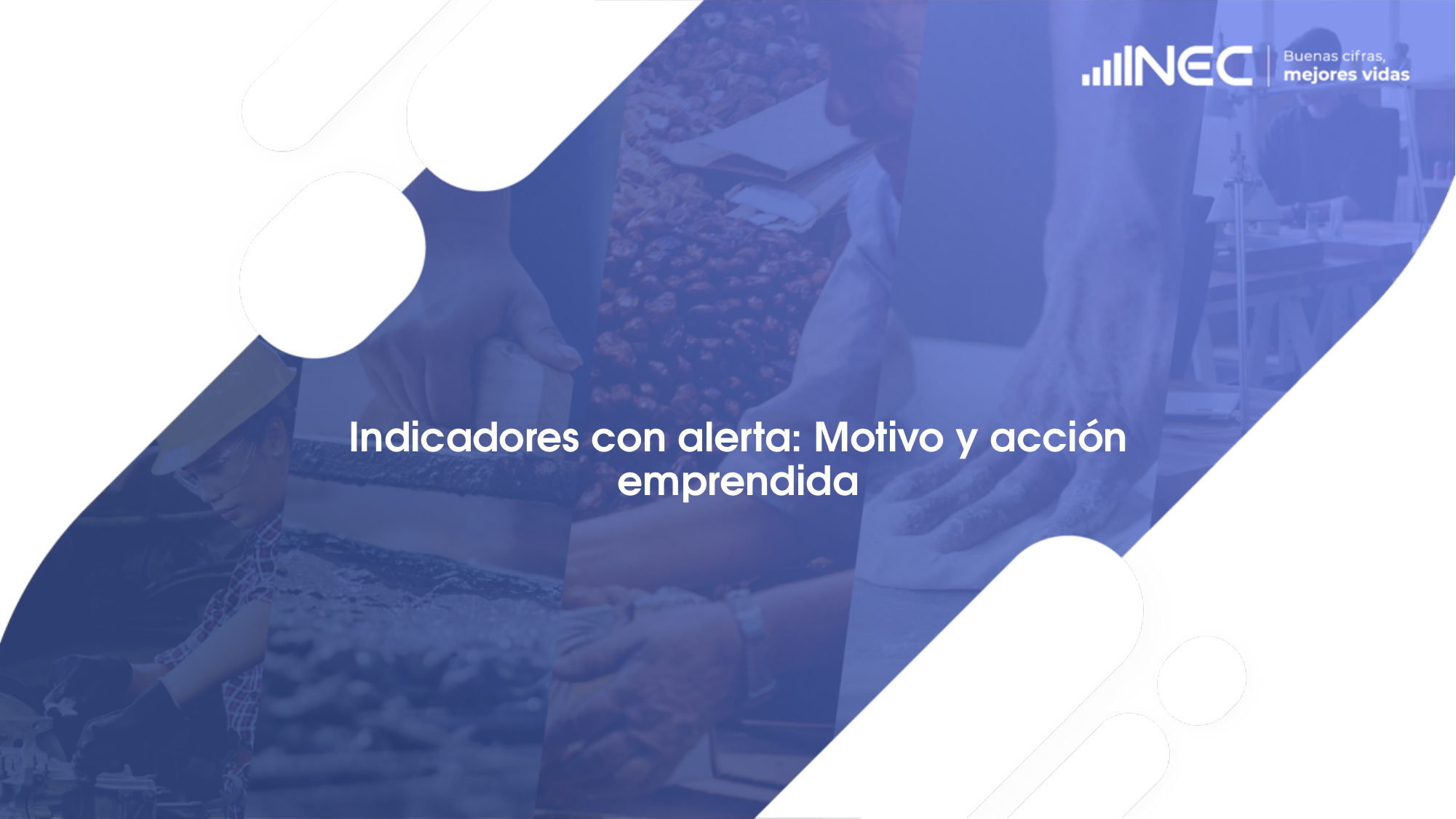

# Indicadores con alerta: Motivo y acción emprendida